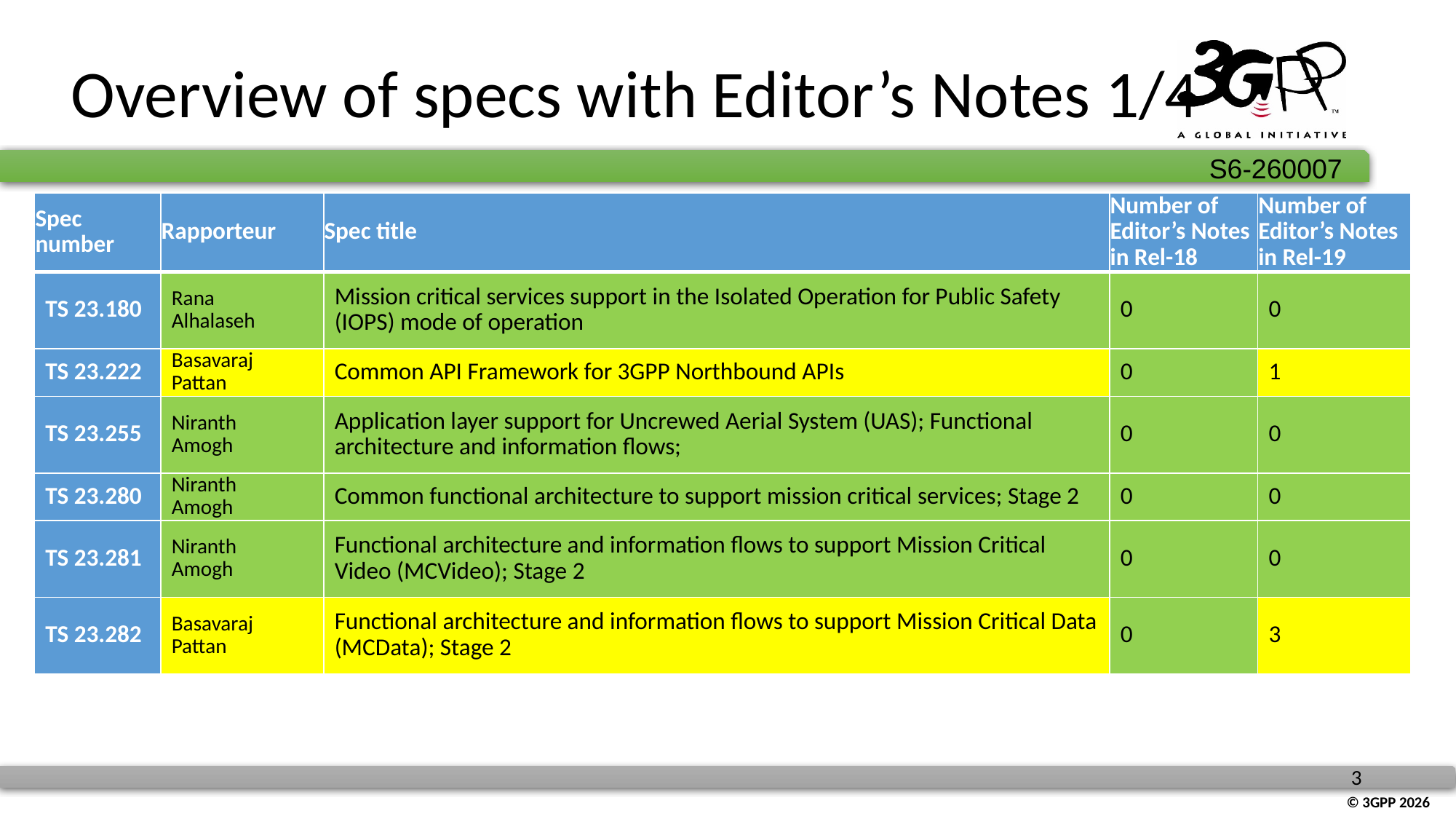

# Overview of specs with Editor’s Notes 1/4
| Spec number | Rapporteur | Spec title | Number of Editor’s Notes in Rel-18 | Number of Editor’s Notes in Rel-19 |
| --- | --- | --- | --- | --- |
| TS 23.180 | Rana Alhalaseh | Mission critical services support in the Isolated Operation for Public Safety (IOPS) mode of operation | 0 | 0 |
| TS 23.222 | Basavaraj Pattan | Common API Framework for 3GPP Northbound APIs | 0 | 1 |
| TS 23.255 | Niranth Amogh | Application layer support for Uncrewed Aerial System (UAS); Functional architecture and information flows; | 0 | 0 |
| TS 23.280 | Niranth Amogh | Common functional architecture to support mission critical services; Stage 2 | 0 | 0 |
| TS 23.281 | Niranth Amogh | Functional architecture and information flows to support Mission Critical Video (MCVideo); Stage 2 | 0 | 0 |
| TS 23.282 | Basavaraj Pattan | Functional architecture and information flows to support Mission Critical Data (MCData); Stage 2 | 0 | 3 |